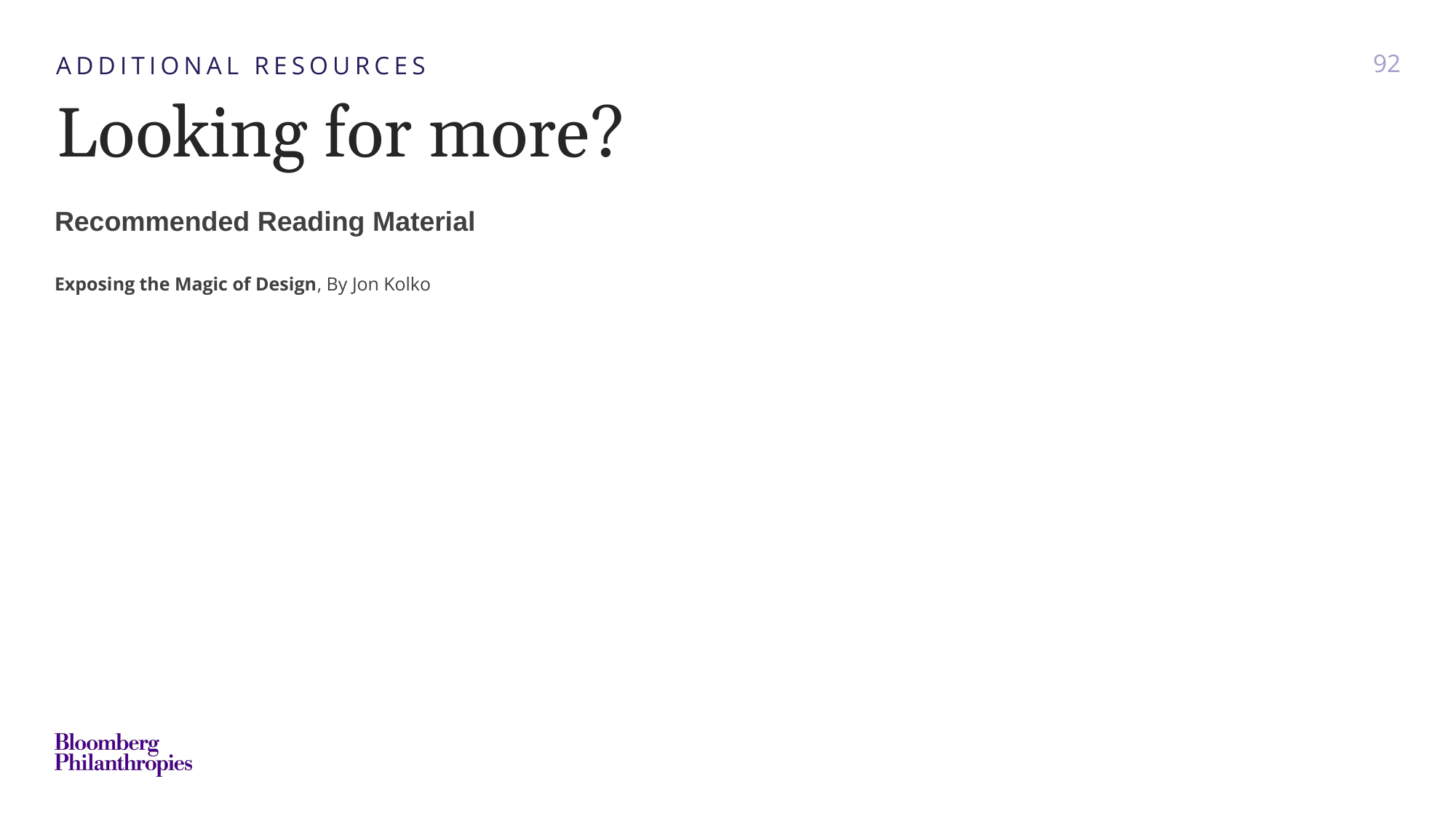

ADDITIONAL RESOURCES
92
Looking for more?
Recommended Reading Material
Exposing the Magic of Design, By Jon Kolko